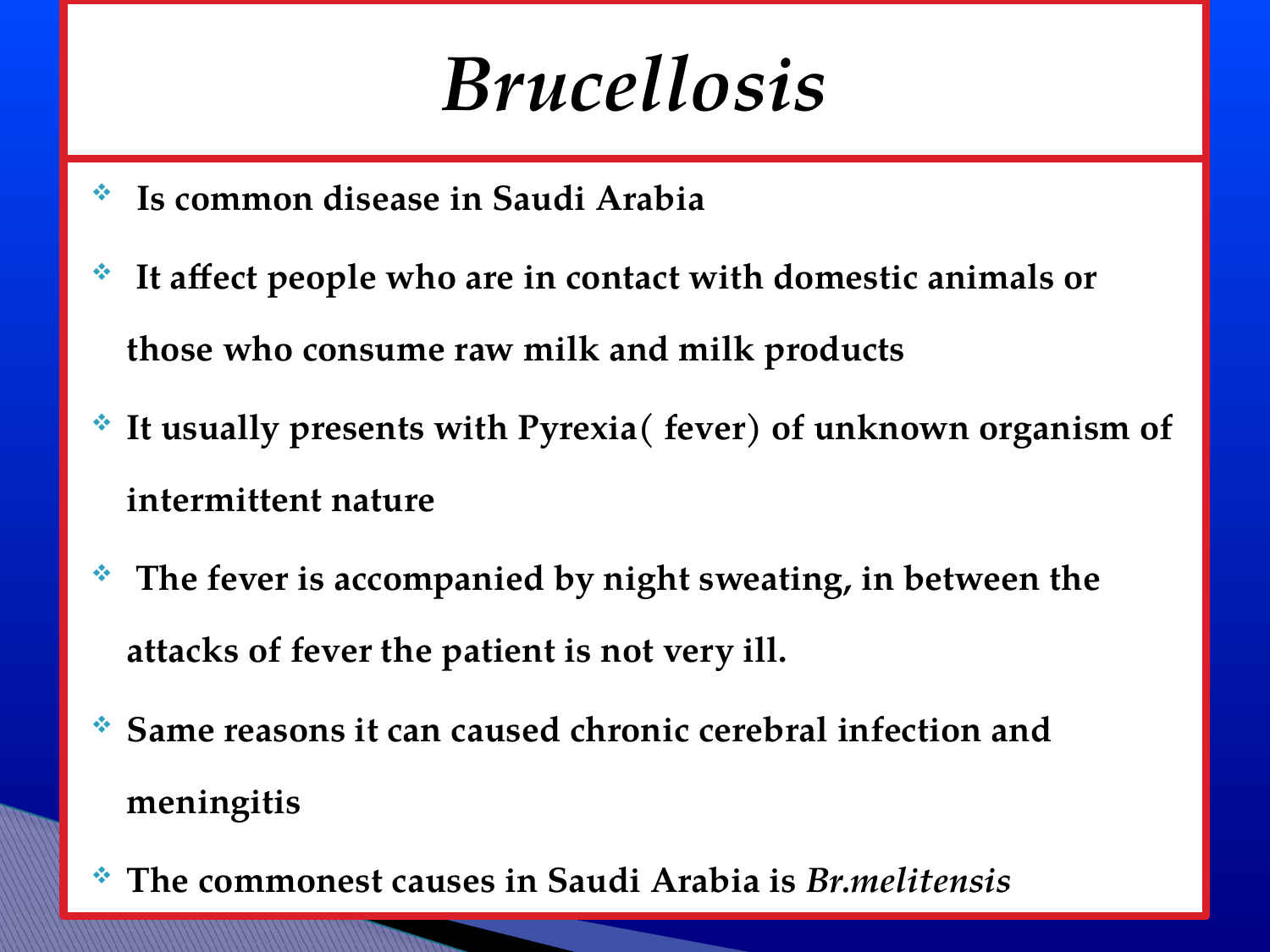

# Brucellosis
 Is common disease in Saudi Arabia
 It affect people who are in contact with domestic animals or those who consume raw milk and milk products
It usually presents with Pyrexia( fever) of unknown organism of intermittent nature
 The fever is accompanied by night sweating, in between the attacks of fever the patient is not very ill.
Same reasons it can caused chronic cerebral infection and meningitis
The commonest causes in Saudi Arabia is Br.melitensis